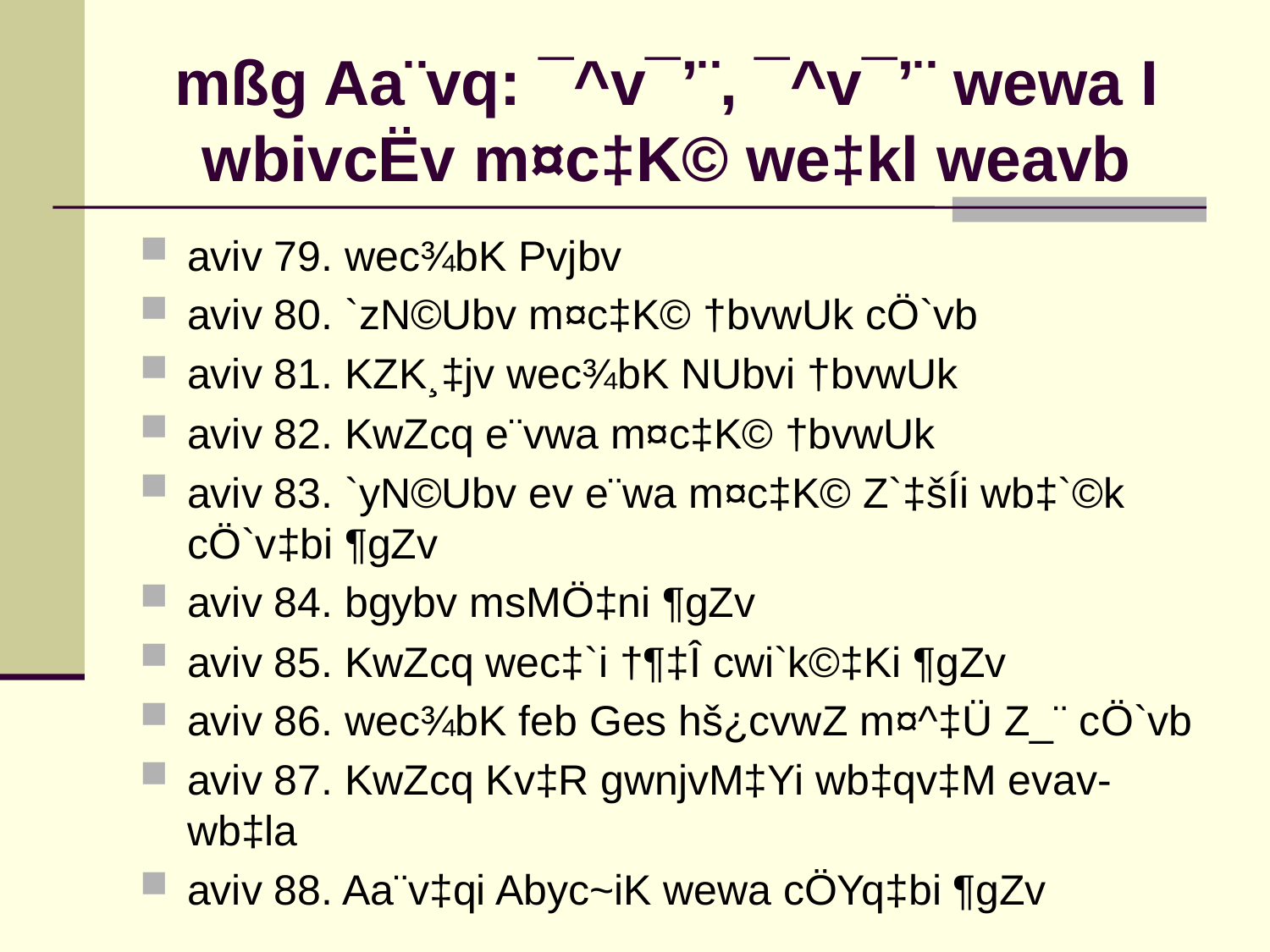

# mßg Aa¨vq: ¯^v¯’¨, ¯^v¯’¨ wewa I wbivcËv m¤c‡K© we‡kl weavb
aviv 79. wec¾bK Pvjbv
aviv 80. `zN©Ubv m¤c‡K© †bvwUk cÖ`vb
aviv 81. KZK¸‡jv wec¾bK NUbvi †bvwUk
aviv 82. KwZcq e¨vwa m¤c‡K© †bvwUk
aviv 83. `yN©Ubv ev e¨wa m¤c‡K© Z`‡šÍi wb‡`©k cÖ`v‡bi ¶gZv
aviv 84. bgybv msMÖ‡ni ¶gZv
aviv 85. KwZcq wec‡`i †¶‡Î cwi`k©‡Ki ¶gZv
aviv 86. wec¾bK feb Ges hš¿cvwZ m¤^‡Ü Z_¨ cÖ`vb
aviv 87. KwZcq Kv‡R gwnjvM‡Yi wb‡qv‡M evav-wb‡la
aviv 88. Aa¨v‡qi Abyc~iK wewa cÖYq‡bi ¶gZv